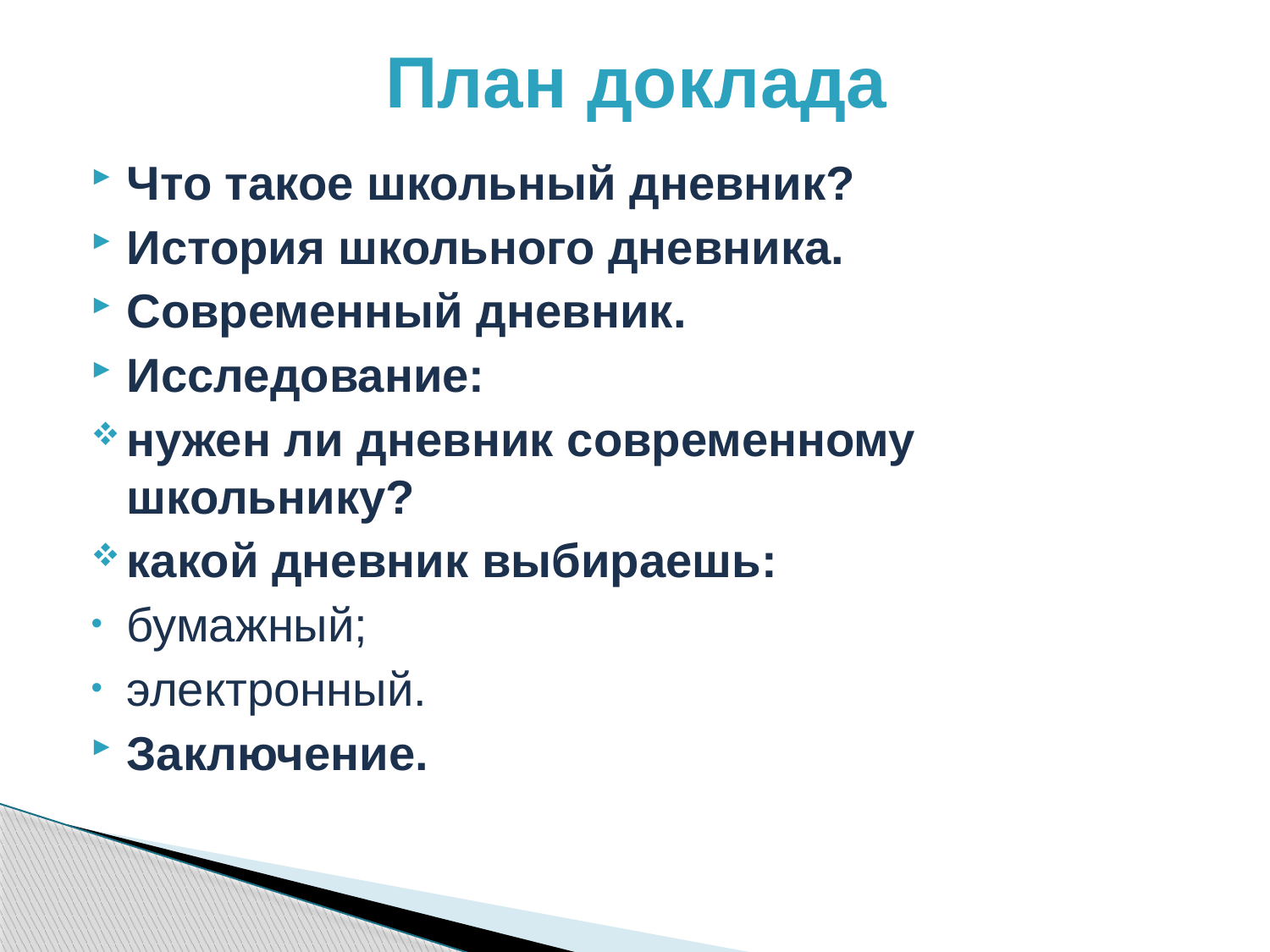

# План доклада
Что такое школьный дневник?
История школьного дневника.
Современный дневник.
Исследование:
нужен ли дневник современному школьнику?
какой дневник выбираешь:
бумажный;
электронный.
Заключение.